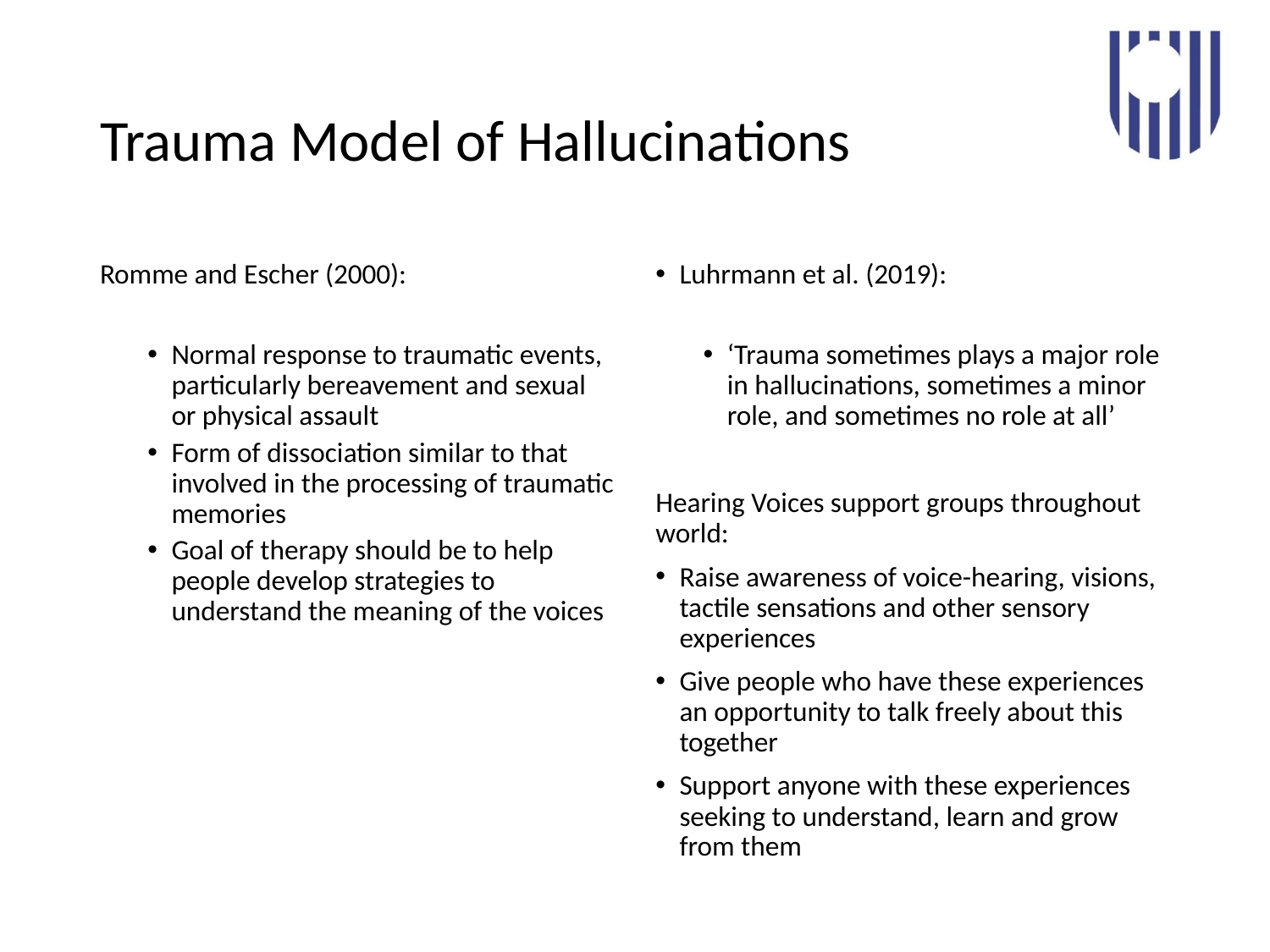

# Trauma Model of Hallucinations
Romme and Escher (2000):

Normal response to traumatic events, particularly bereavement and sexual or physical assault
Form of dissociation similar to that involved in the processing of traumatic memories
Goal of therapy should be to help people develop strategies to understand the meaning of the voices
Luhrmann et al. (2019):

‘Trauma sometimes plays a major role in hallucinations, sometimes a minor role, and sometimes no role at all’

Hearing Voices support groups throughout world:
Raise awareness of voice-hearing, visions, tactile sensations and other sensory experiences
Give people who have these experiences an opportunity to talk freely about this together
Support anyone with these experiences seeking to understand, learn and grow from them